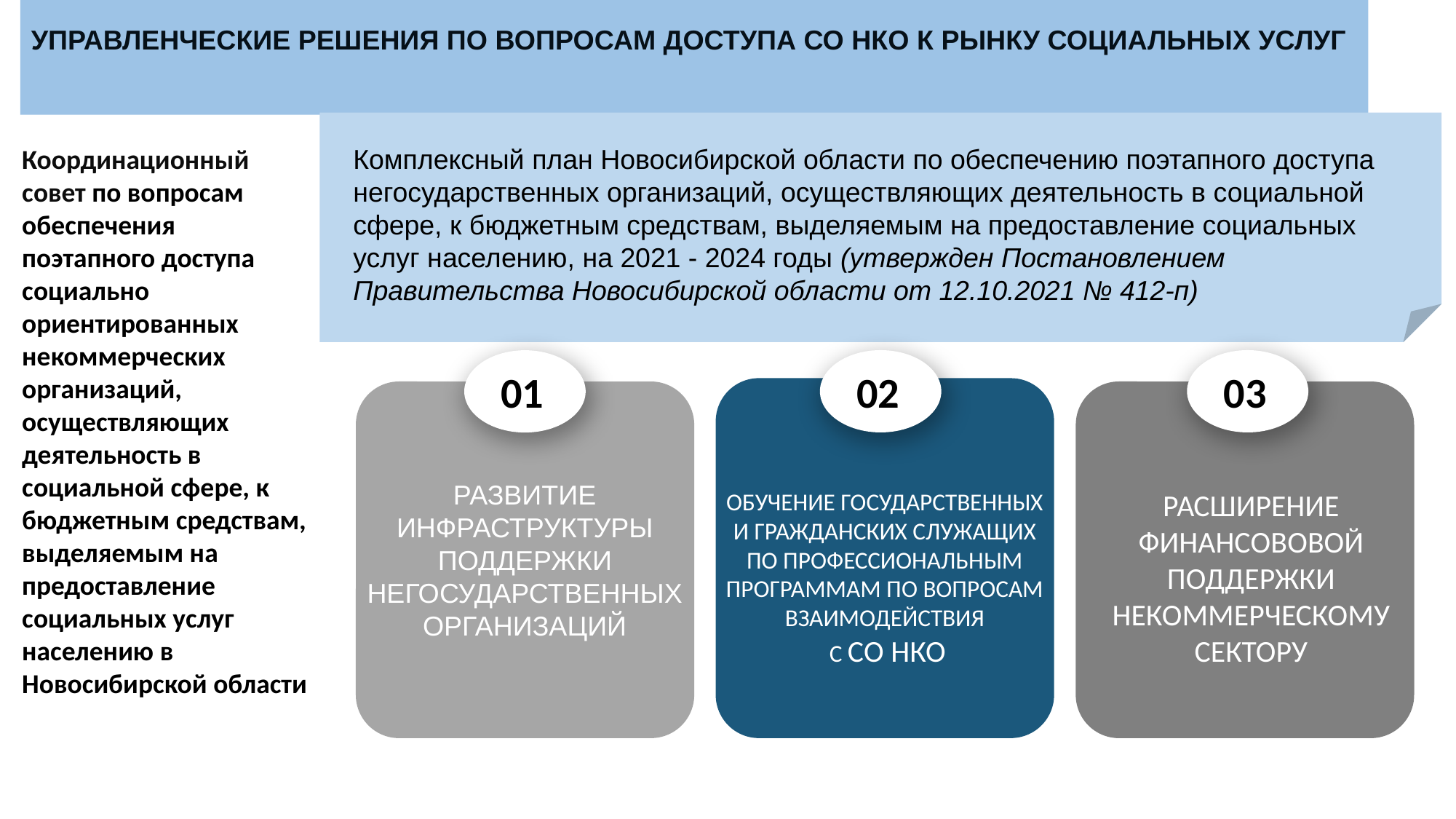

# УПРАВЛЕНЧЕСКИЕ РЕШЕНИЯ ПО ВОПРОСАМ ДОСТУПА СО НКО К РЫНКУ СОЦИАЛЬНЫХ УСЛУГ

Координационный совет по вопросам обеспечения поэтапного доступа социально ориентированных некоммерческих организаций, осуществляющих деятельность в социальной сфере, к бюджетным средствам, выделяемым на предоставление социальных услуг населению в Новосибирской области
Комплексный план Новосибирской области по обеспечению поэтапного доступа негосударственных организаций, осуществляющих деятельность в социальной сфере, к бюджетным средствам, выделяемым на предоставление социальных услуг населению, на 2021 - 2024 годы (утвержден Постановлением Правительства Новосибирской области от 12.10.2021 № 412-п)

02

03

01

РАЗВИТИЕ ИНФРАСТРУКТУРЫ ПОДДЕРЖКИ НЕГОСУДАРСТВЕННЫХ ОРГАНИЗАЦИЙ
ОБУЧЕНИЕ ГОСУДАРСТВЕННЫХ И ГРАЖДАНСКИХ СЛУЖАЩИХ ПО ПРОФЕССИОНАЛЬНЫМ ПРОГРАММАМ ПО ВОПРОСАМ ВЗАИМОДЕЙСТВИЯ
 С СО НКО
РАСШИРЕНИЕ ФИНАНСОВОВОЙ ПОДДЕРЖКИ НЕКОММЕРЧЕСКОМУ СЕКТОРУ